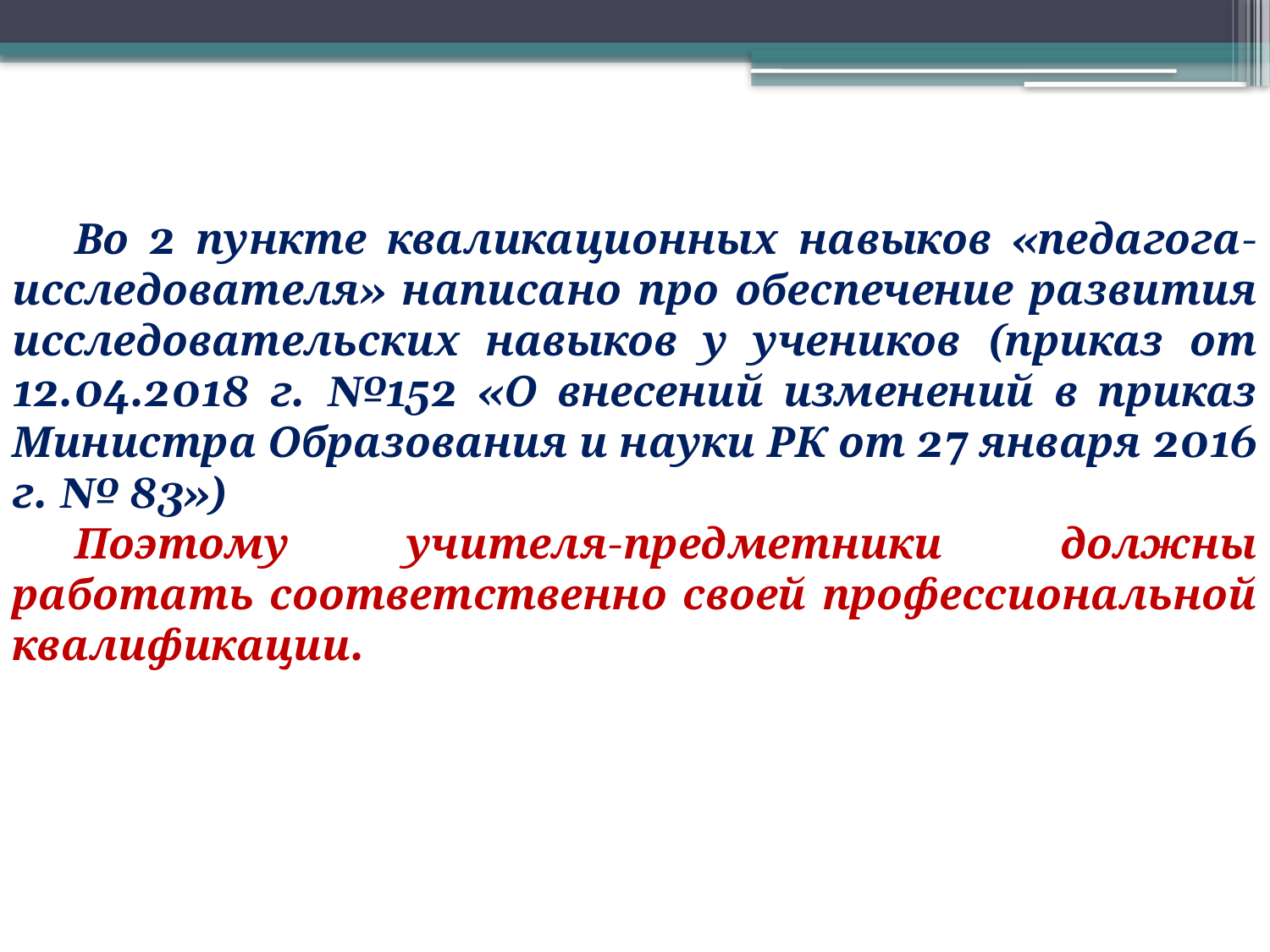

Во 2 пункте кваликационных навыков «педагога-исследователя» написано про обеспечение развития исследовательских навыков у учеников (приказ от 12.04.2018 г. №152 «О внесений изменений в приказ Министра Образования и науки РК от 27 января 2016 г. № 83»)
Поэтому учителя-предметники должны работать соответственно своей профессиональной квалификации.